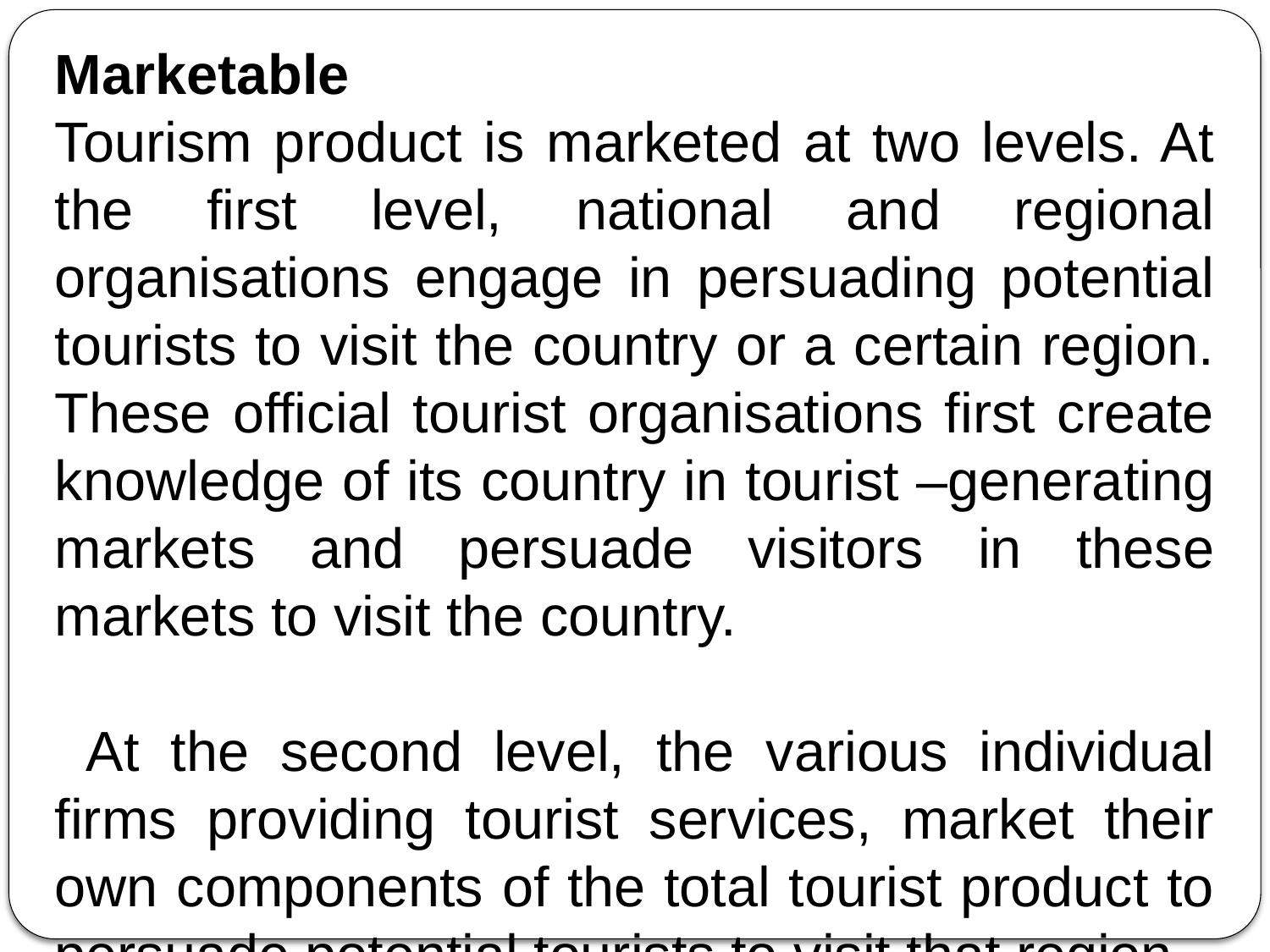

Marketable
Tourism product is marketed at two levels. At the first level, national and regional organisations engage in persuading potential tourists to visit the country or a certain region. These official tourist organisations first create knowledge of its country in tourist –generating markets and persuade visitors in these markets to visit the country.

 At the second level, the various individual firms providing tourist services, market their own components of the total tourist product to persuade potential tourists to visit that region.